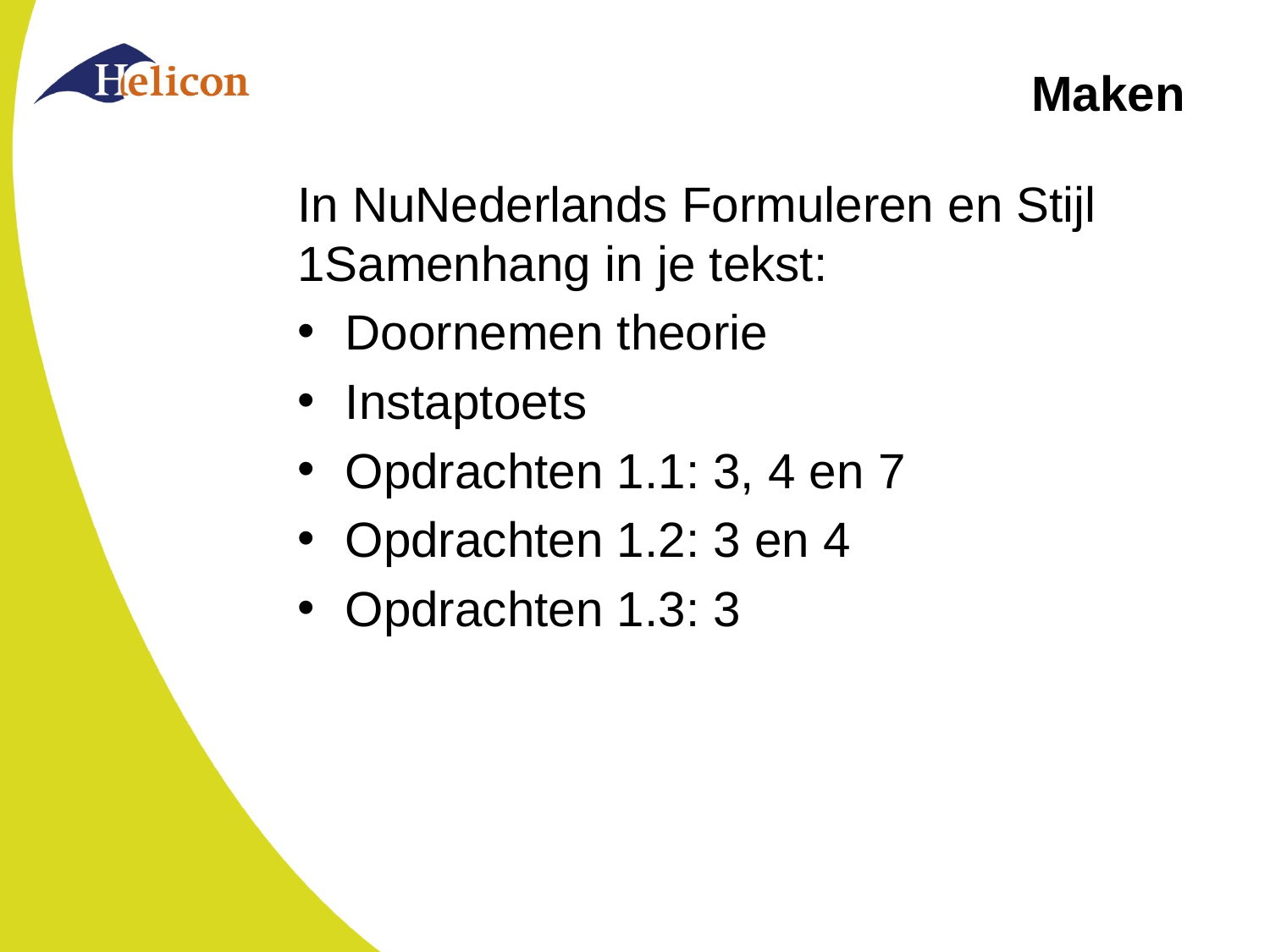

# Maken
In NuNederlands Formuleren en Stijl 1Samenhang in je tekst:
Doornemen theorie
Instaptoets
Opdrachten 1.1: 3, 4 en 7
Opdrachten 1.2: 3 en 4
Opdrachten 1.3: 3